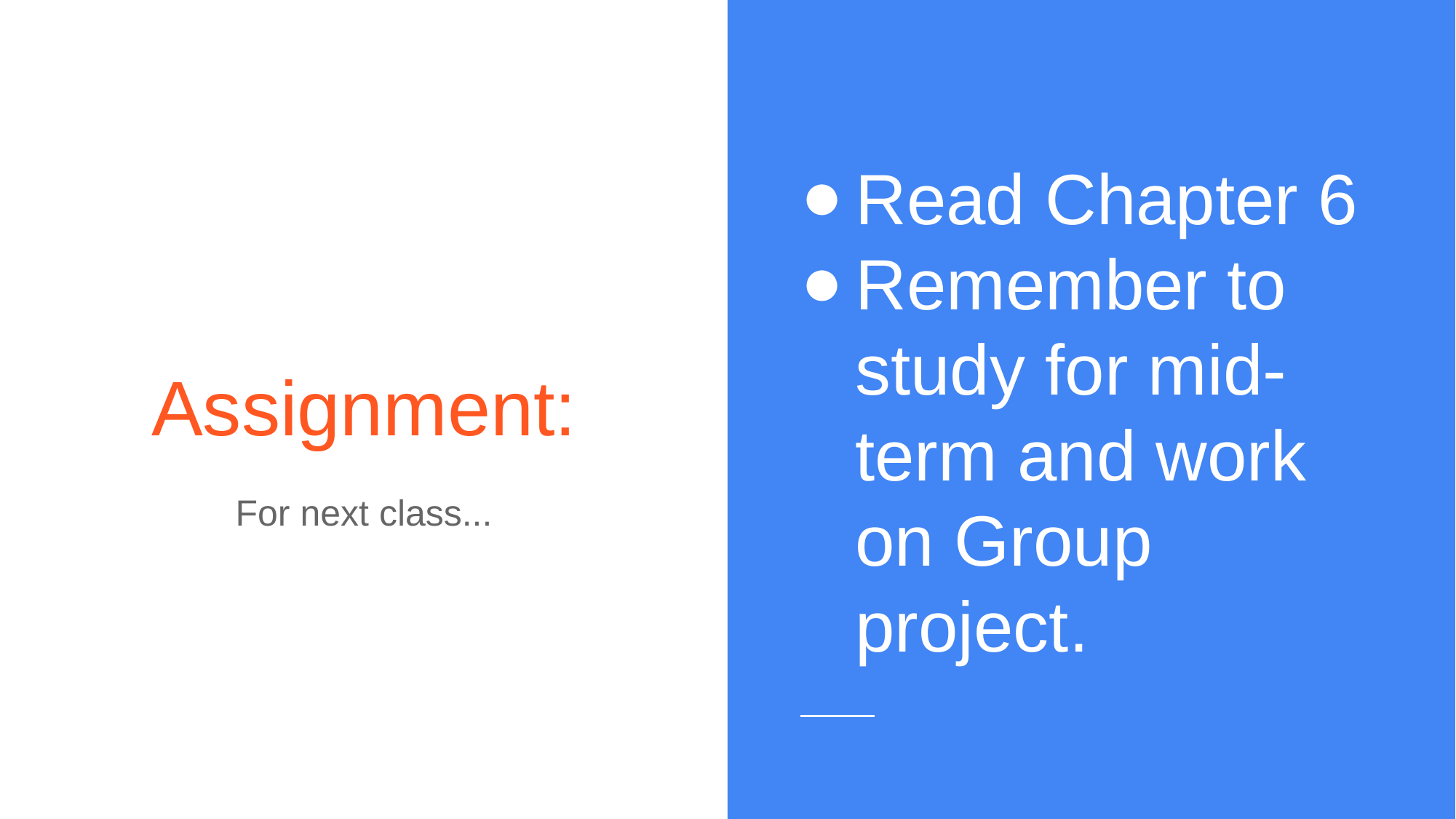

Read Chapter 6
Remember to study for mid-term and work on Group project.
# Assignment:
For next class...